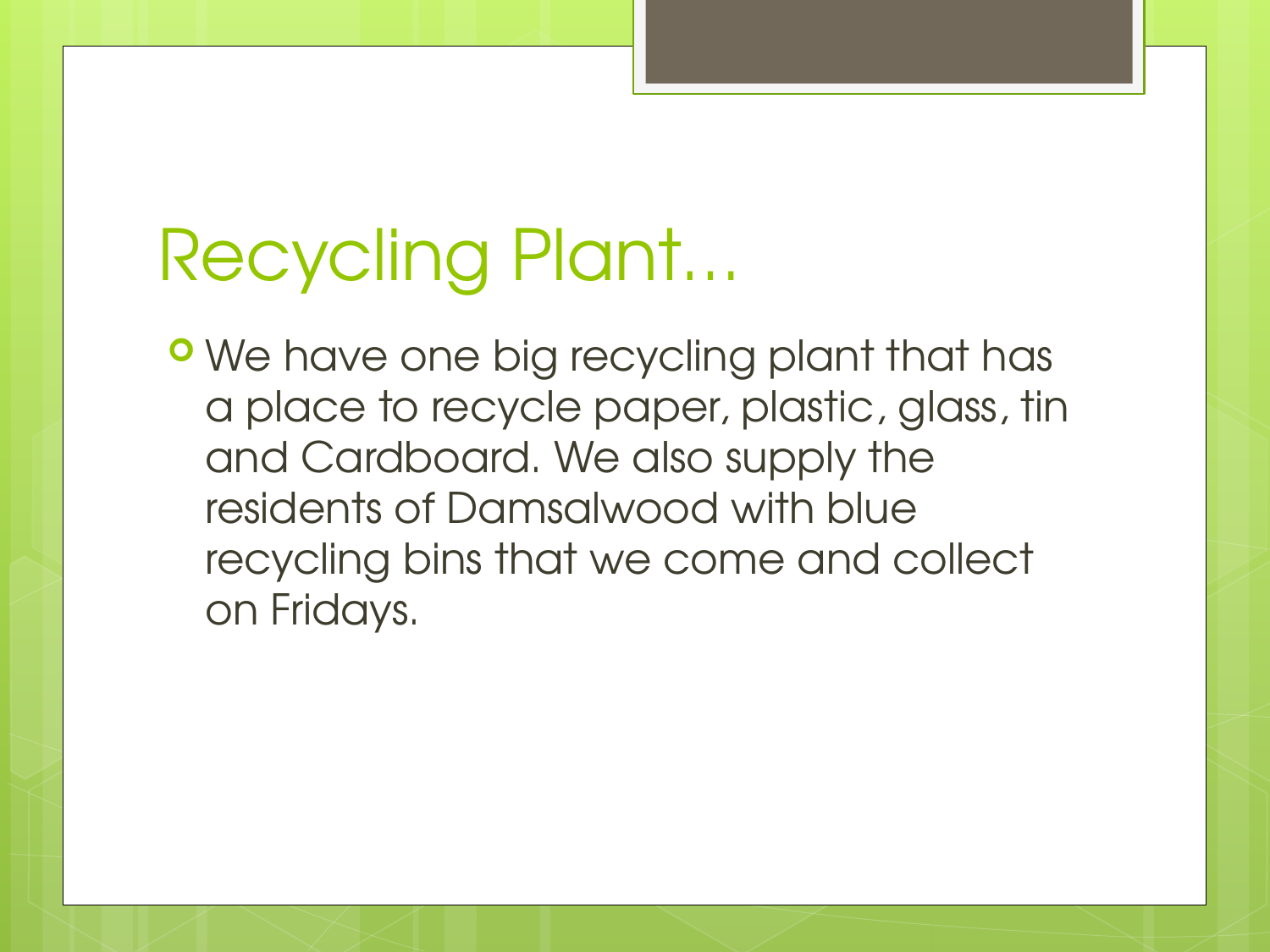

# Recycling Plant…
We have one big recycling plant that has a place to recycle paper, plastic, glass, tin and Cardboard. We also supply the residents of Damsalwood with blue recycling bins that we come and collect on Fridays.